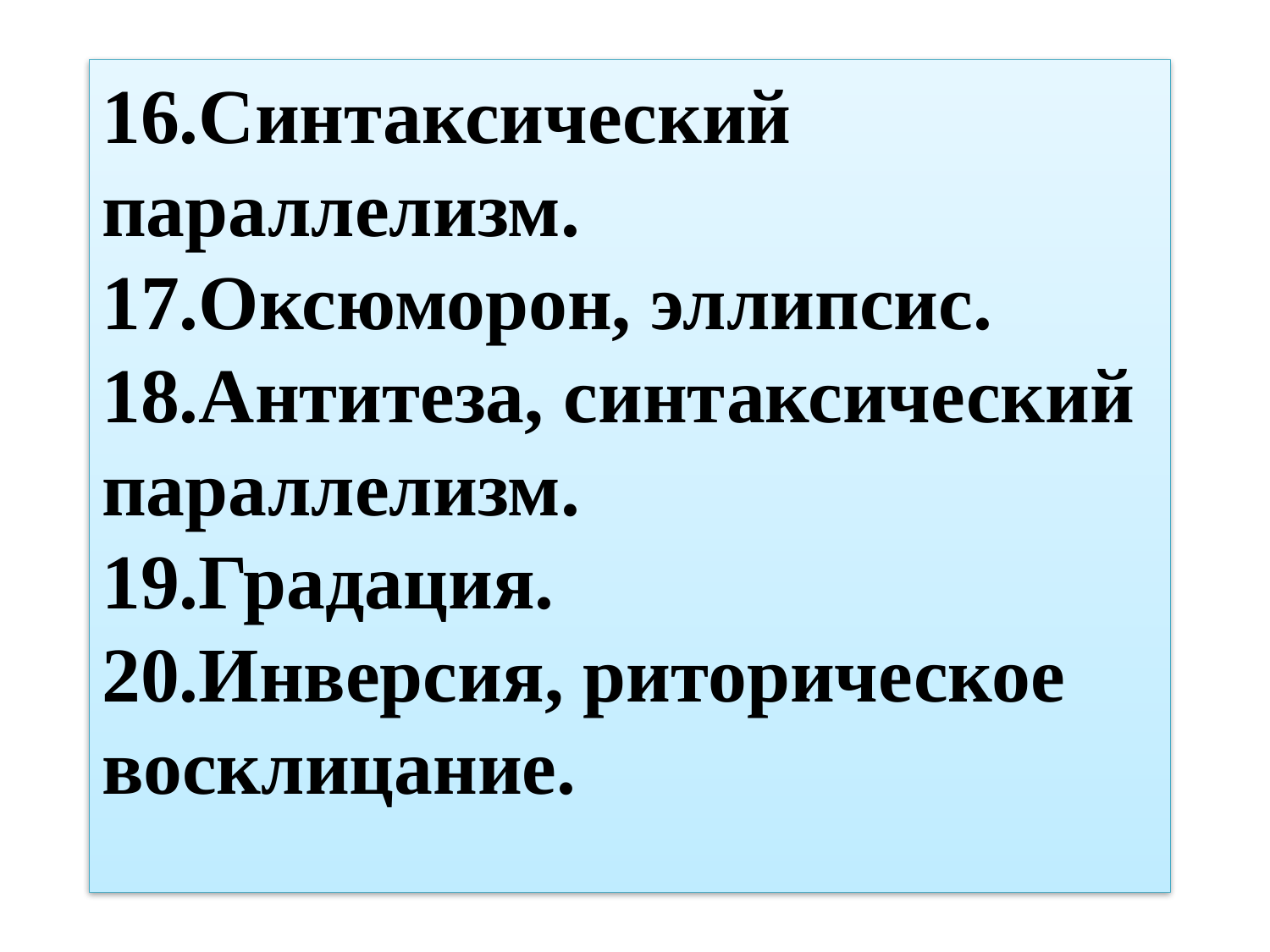

16.Синтаксический параллелизм.
17.Оксюморон, эллипсис.
18.Антитеза, синтаксический параллелизм.
19.Градация.
20.Инверсия, риторическое восклицание.